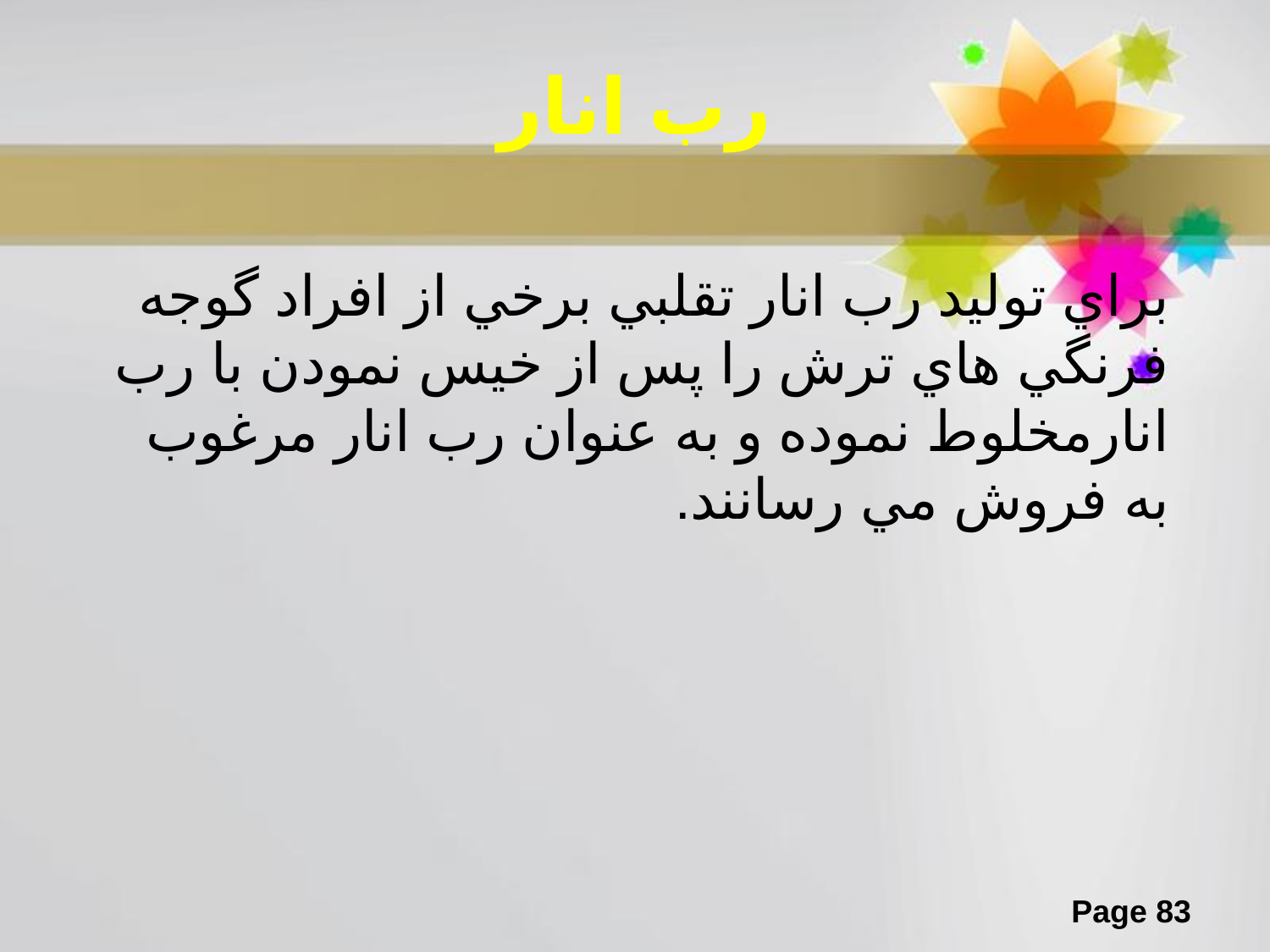

# رب انار
براي تولید رب انار تقلبي برخي از افراد گوجه فرنگي هاي ترش را پس از خیس نمودن با رب انارمخلوط نموده و به عنوان رب انار مرغوب به فروش مي رسانند.